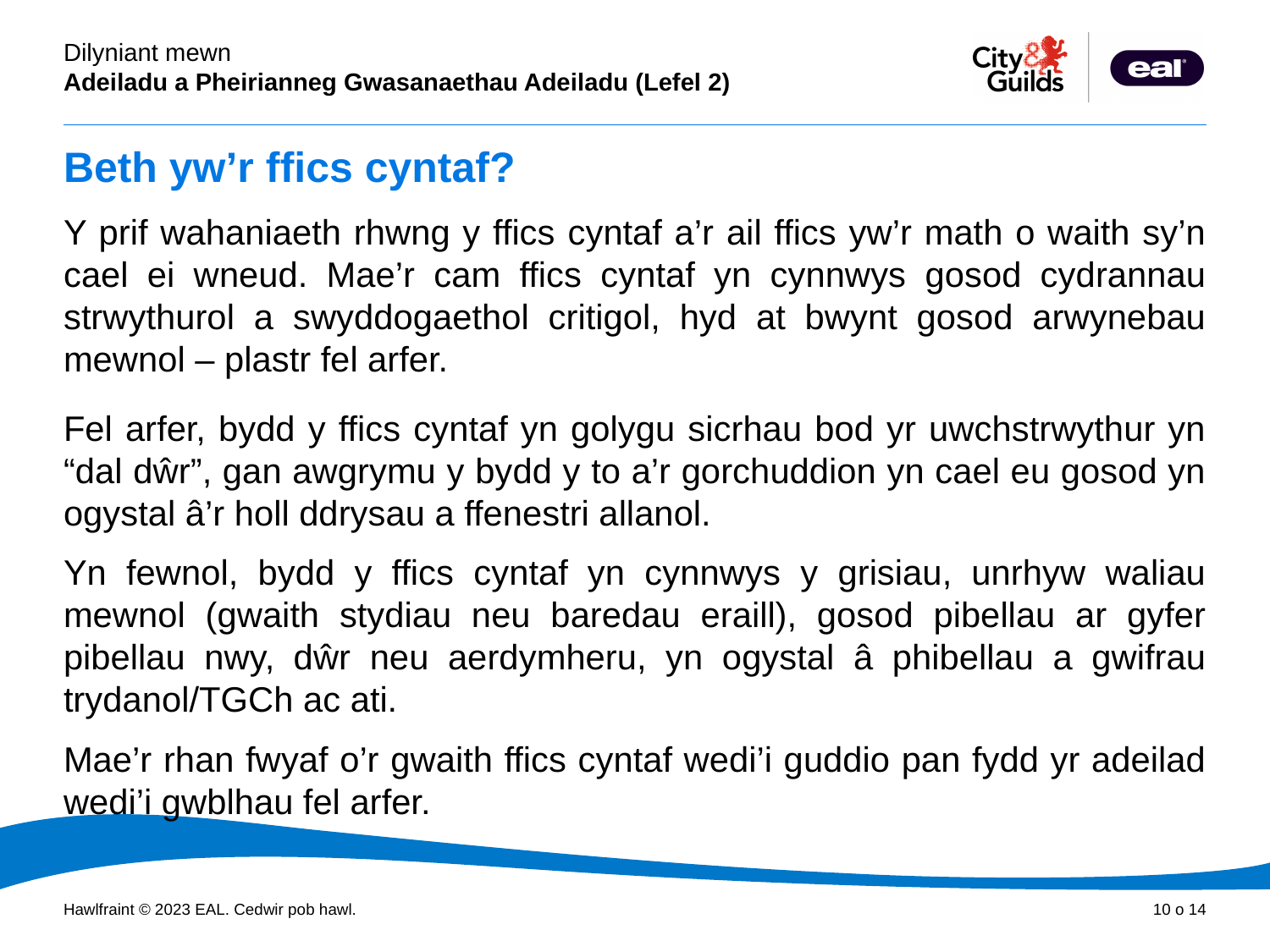

# Beth yw’r ffics cyntaf?
Y prif wahaniaeth rhwng y ffics cyntaf a’r ail ffics yw’r math o waith sy’n cael ei wneud. Mae’r cam ffics cyntaf yn cynnwys gosod cydrannau strwythurol a swyddogaethol critigol, hyd at bwynt gosod arwynebau mewnol – plastr fel arfer.
Fel arfer, bydd y ffics cyntaf yn golygu sicrhau bod yr uwchstrwythur yn “dal dŵr”, gan awgrymu y bydd y to a’r gorchuddion yn cael eu gosod yn ogystal â’r holl ddrysau a ffenestri allanol.
Yn fewnol, bydd y ffics cyntaf yn cynnwys y grisiau, unrhyw waliau mewnol (gwaith stydiau neu baredau eraill), gosod pibellau ar gyfer pibellau nwy, dŵr neu aerdymheru, yn ogystal â phibellau a gwifrau trydanol/TGCh ac ati.
Mae’r rhan fwyaf o’r gwaith ffics cyntaf wedi’i guddio pan fydd yr adeilad wedi’i gwblhau fel arfer.